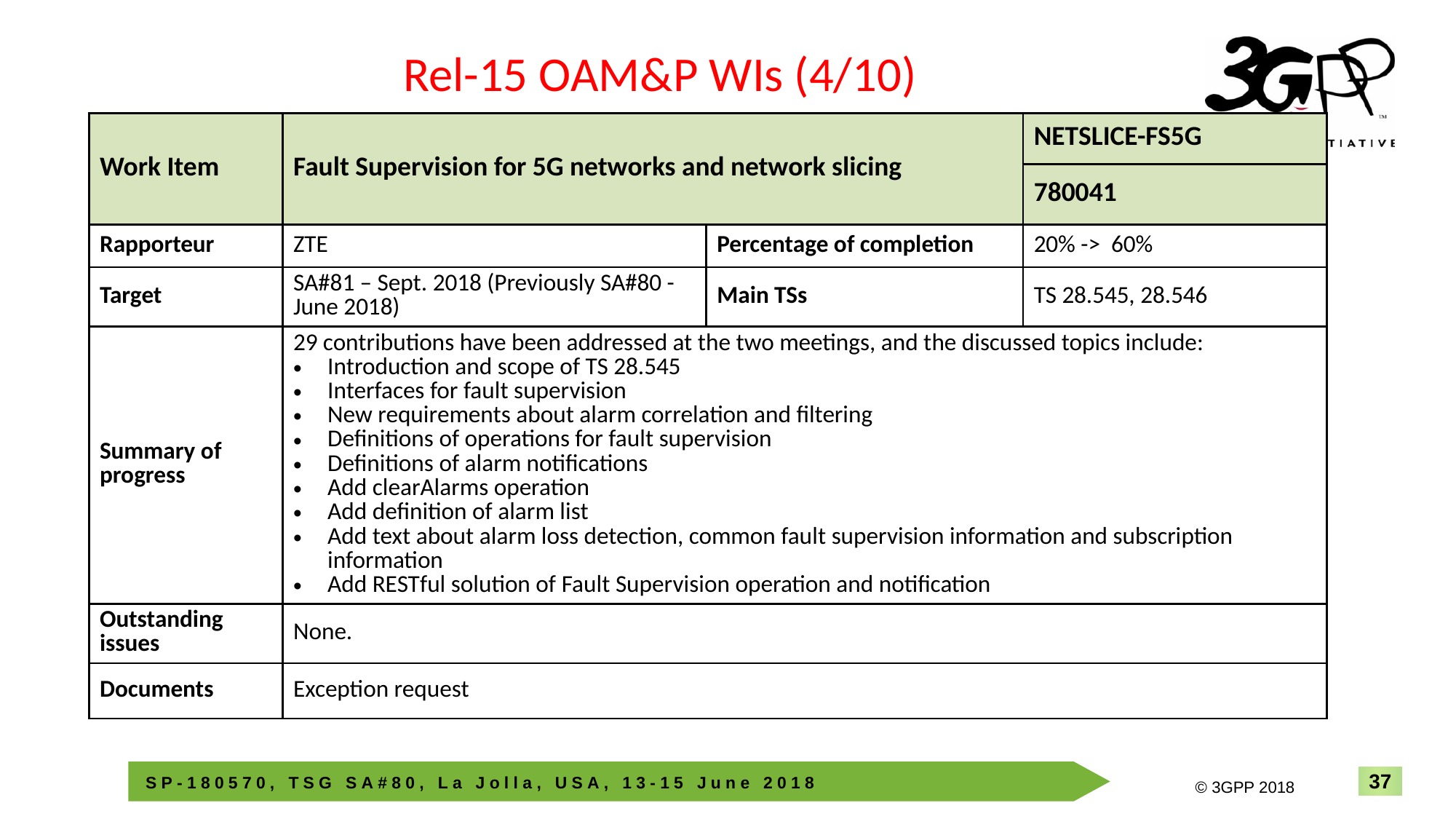

Rel-15 OAM&P WIs (4/10)
| Work Item | Fault Supervision for 5G networks and network slicing |  | NETSLICE-FS5G |
| --- | --- | --- | --- |
|  |  |  | 780041 |
| Rapporteur | ZTE | Percentage of completion | 20% -> 60% |
| Target | SA#81 – Sept. 2018 (Previously SA#80 - June 2018) | Main TSs | TS 28.545, 28.546 |
| Summary of progress | 29 contributions have been addressed at the two meetings, and the discussed topics include: Introduction and scope of TS 28.545 Interfaces for fault supervision New requirements about alarm correlation and filtering Definitions of operations for fault supervision Definitions of alarm notifications Add clearAlarms operation Add definition of alarm list Add text about alarm loss detection, common fault supervision information and subscription information Add RESTful solution of Fault Supervision operation and notification |  |  |
| Outstanding issues | None. |  |  |
| Documents | Exception request |  |  |